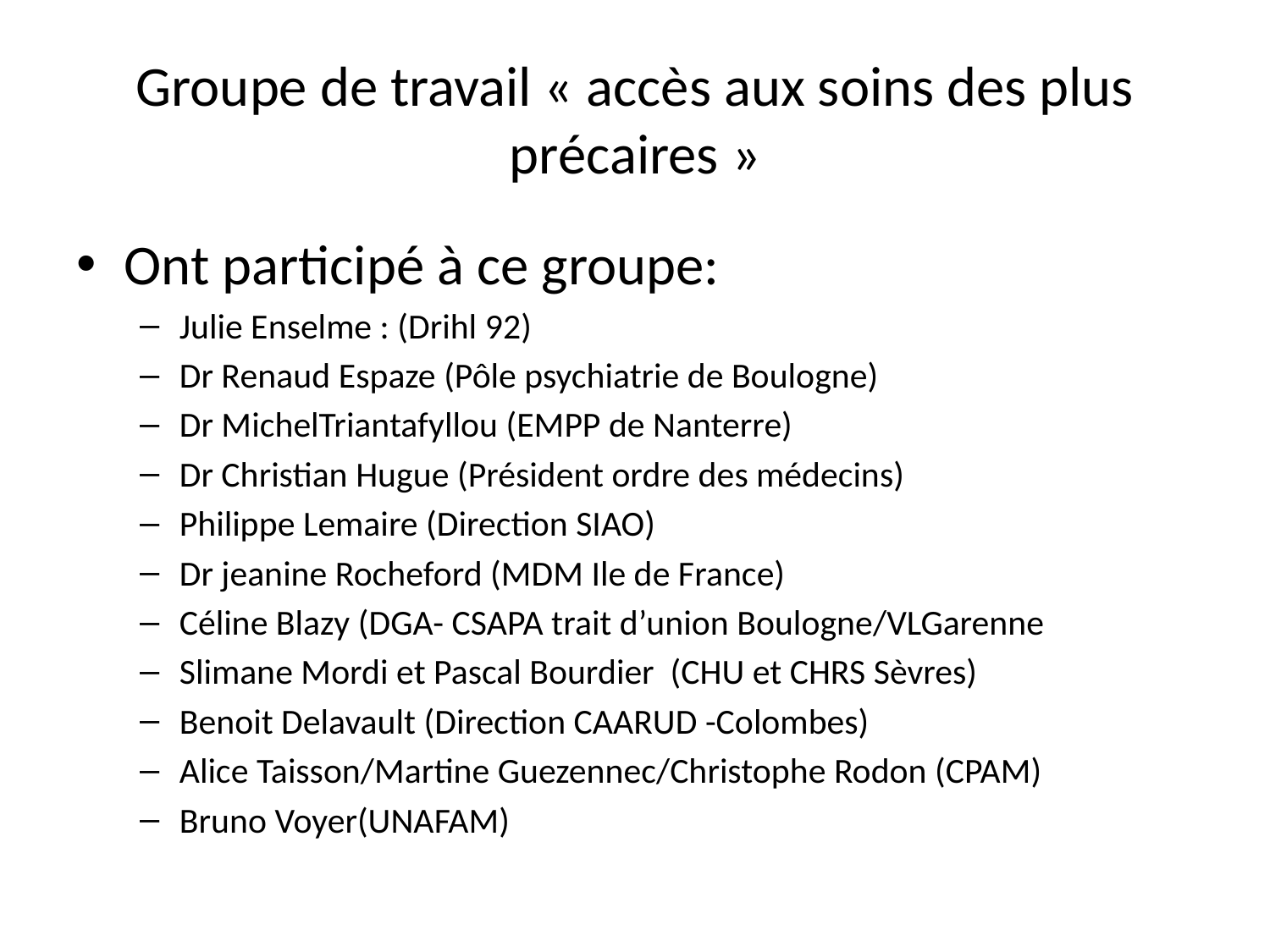

# Groupe de travail « accès aux soins des plus précaires »
Ont participé à ce groupe:
Julie Enselme : (Drihl 92)
Dr Renaud Espaze (Pôle psychiatrie de Boulogne)
Dr MichelTriantafyllou (EMPP de Nanterre)
Dr Christian Hugue (Président ordre des médecins)
Philippe Lemaire (Direction SIAO)
Dr jeanine Rocheford (MDM Ile de France)
Céline Blazy (DGA- CSAPA trait d’union Boulogne/VLGarenne
Slimane Mordi et Pascal Bourdier  (CHU et CHRS Sèvres)
Benoit Delavault (Direction CAARUD -Colombes)
Alice Taisson/Martine Guezennec/Christophe Rodon (CPAM)
Bruno Voyer(UNAFAM)